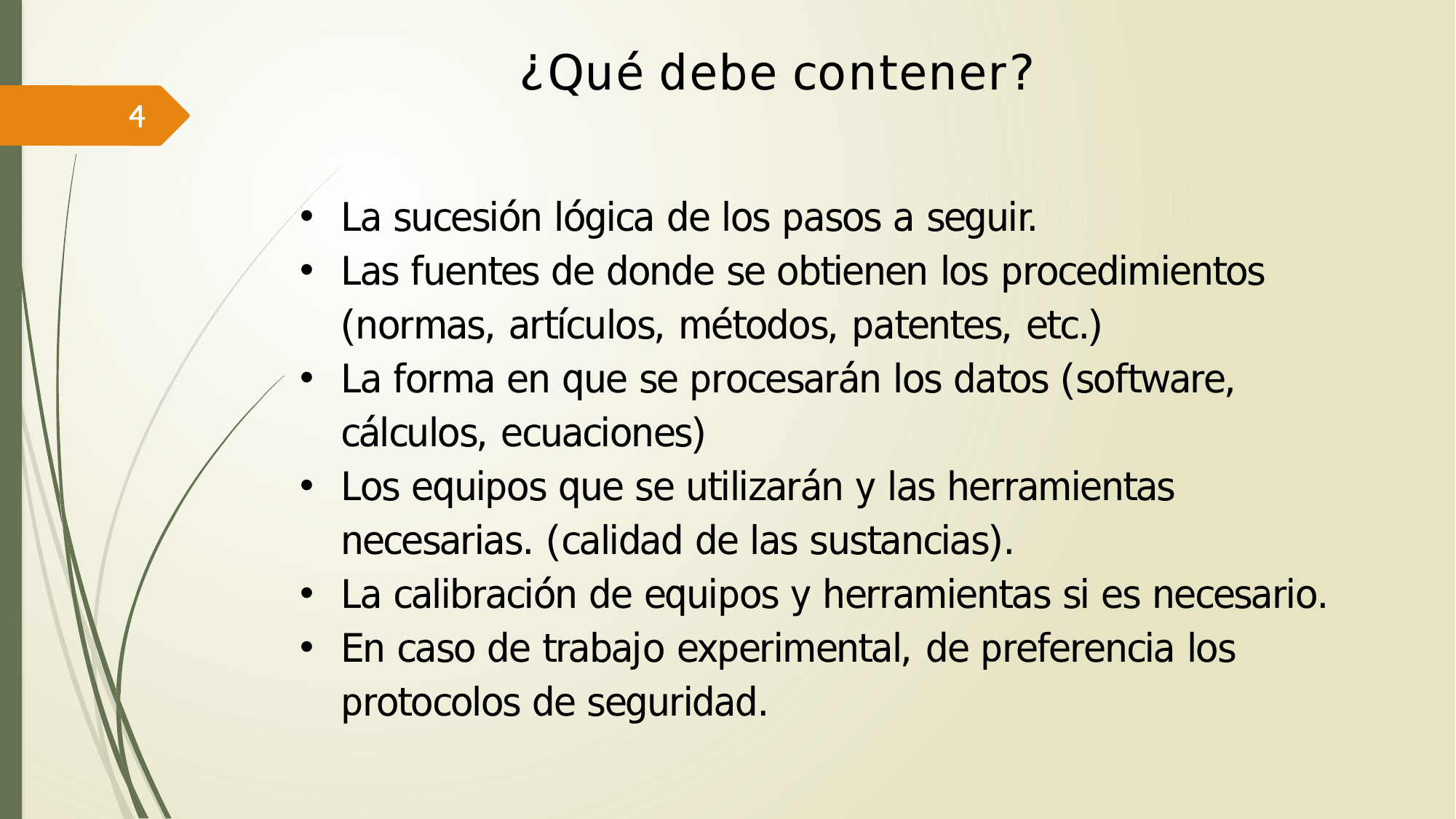

¿Qué debe contener?
4
La sucesión lógica de los pasos a seguir.
Las fuentes de donde se obtienen los procedimientos (normas, artículos, métodos, patentes, etc.)
La forma en que se procesarán los datos (software, cálculos, ecuaciones)
Los equipos que se utilizarán y las herramientas necesarias. (calidad de las sustancias).
La calibración de equipos y herramientas si es necesario.
En caso de trabajo experimental, de preferencia los protocolos de seguridad.